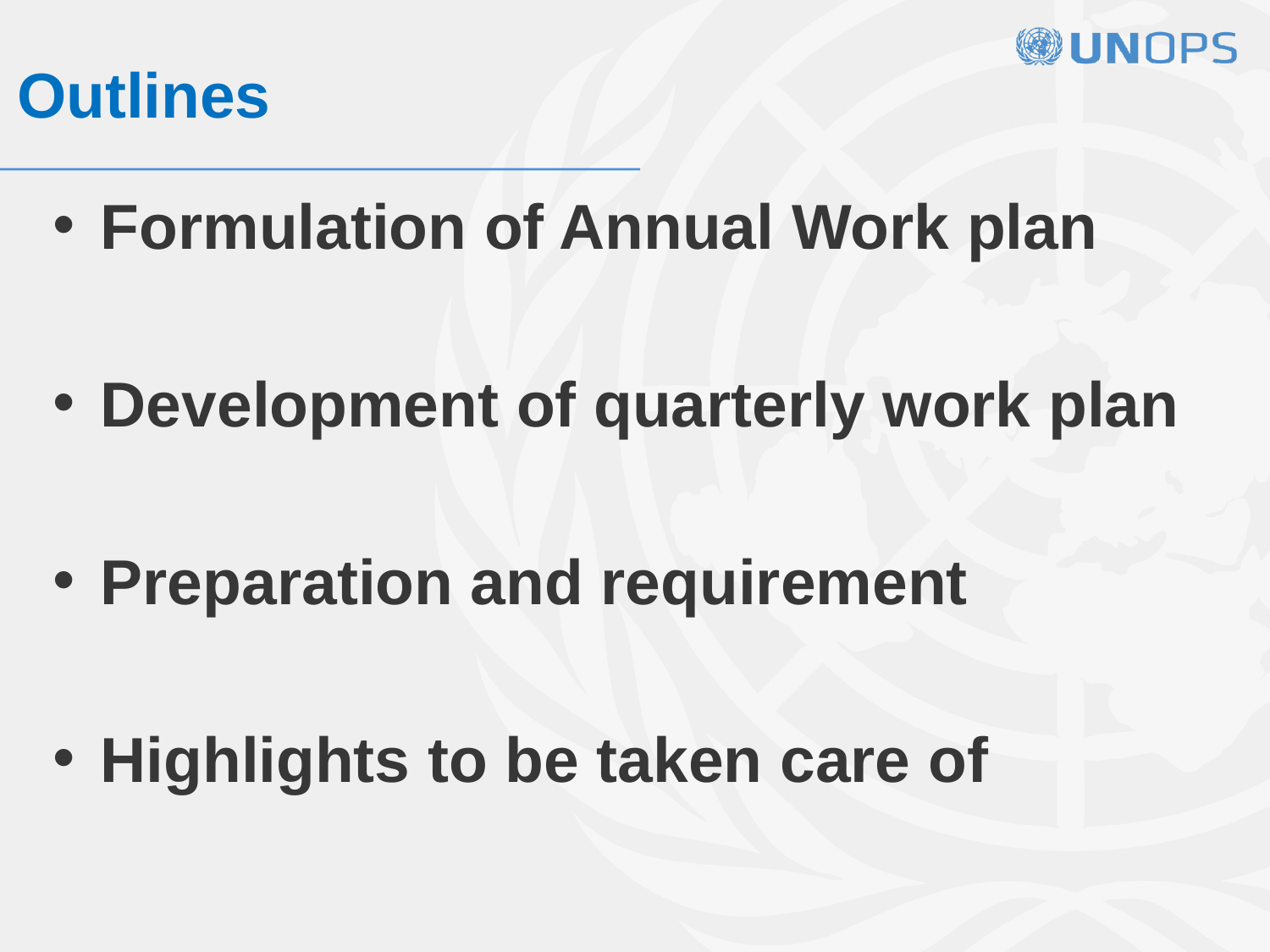

# Outlines
Formulation of Annual Work plan

Development of quarterly work plan

Preparation and requirement

Highlights to be taken care of